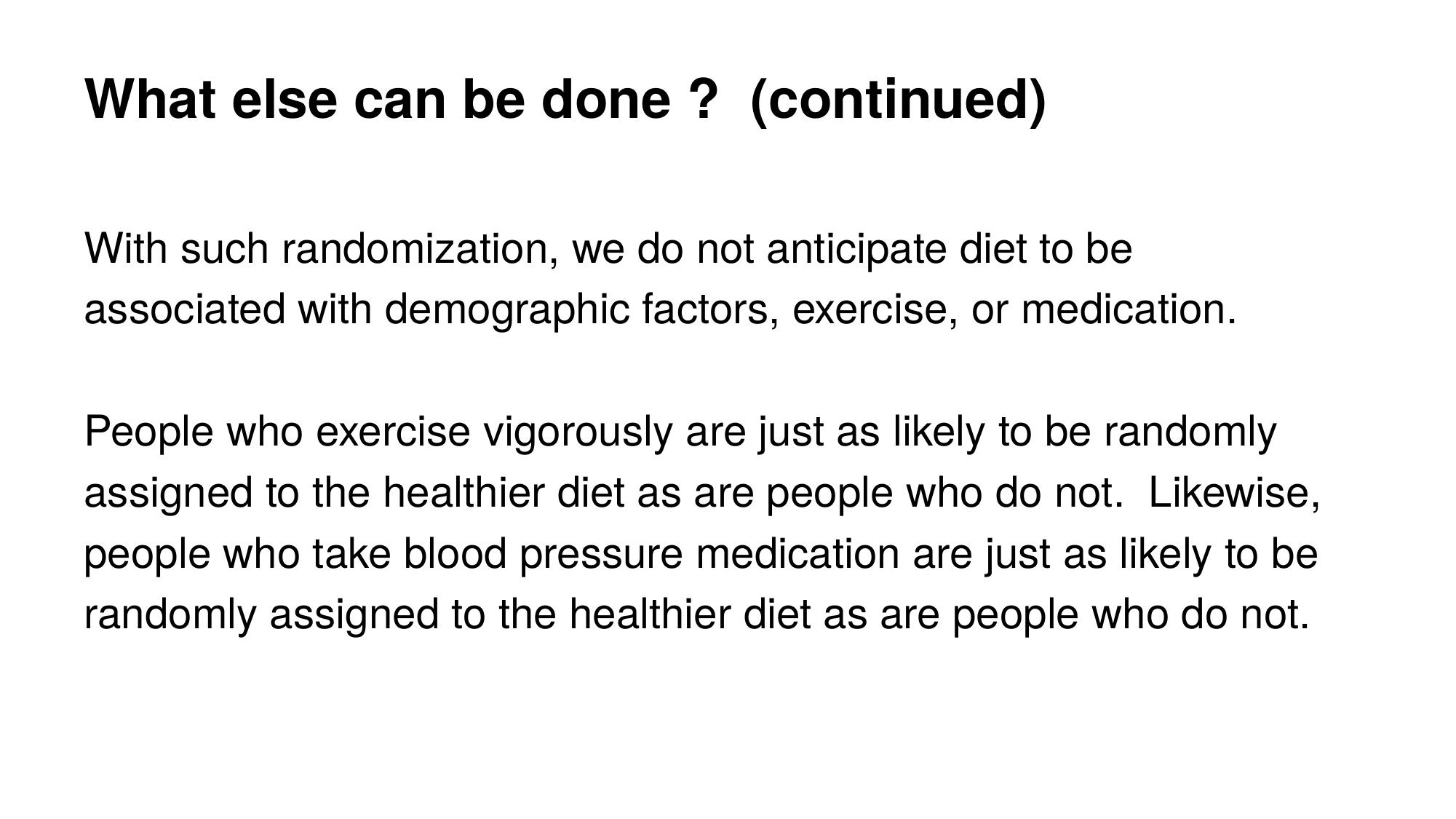

# What else can be done ?  (continued)
With such randomization, we do not anticipate diet to be associated with demographic factors, exercise, or medication.

People who exercise vigorously are just as likely to be randomly assigned to the healthier diet as are people who do not.  Likewise, people who take blood pressure medication are just as likely to be randomly assigned to the healthier diet as are people who do not.